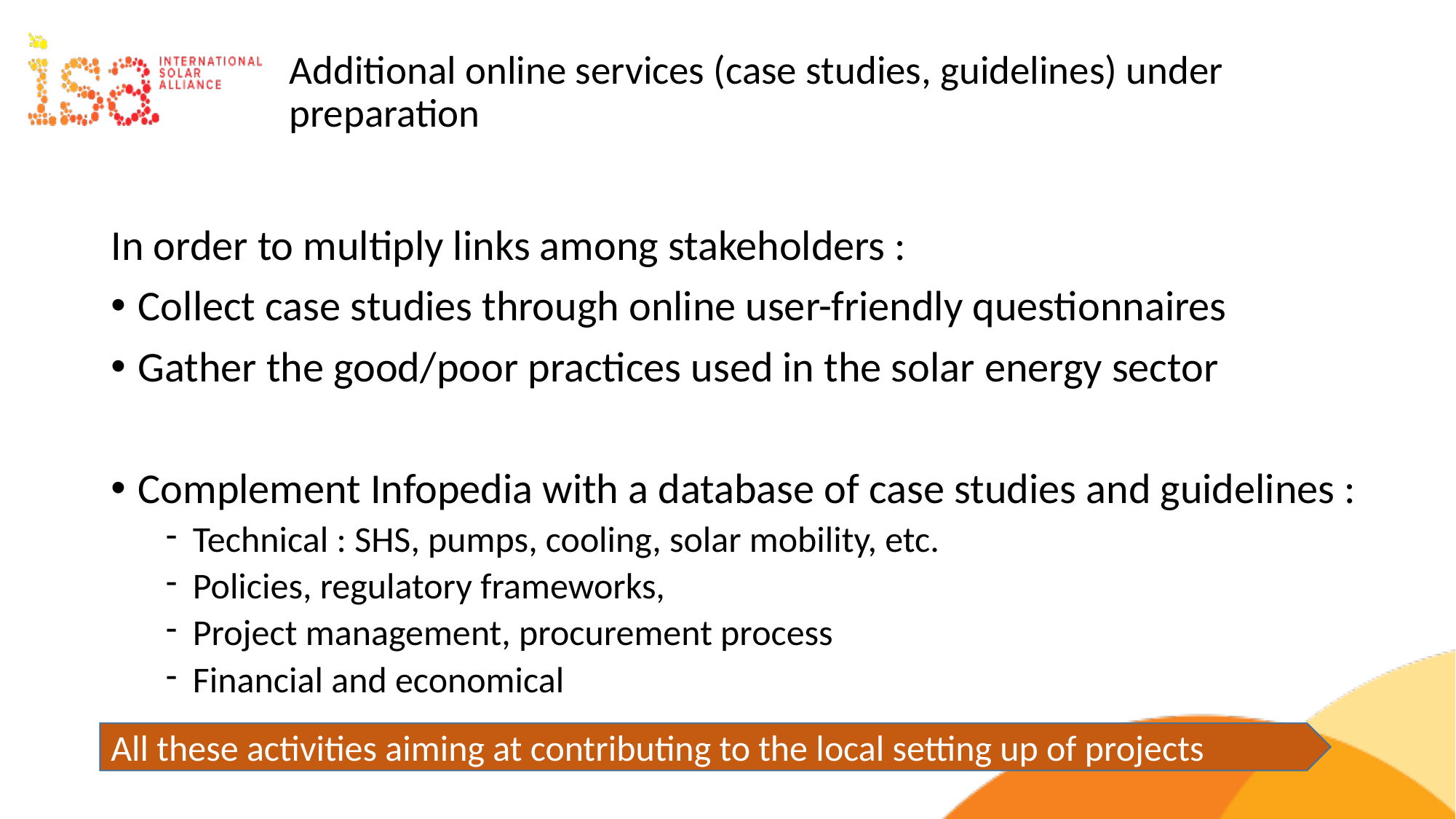

# Additional online services (case studies, guidelines) under preparation
In order to multiply links among stakeholders :
Collect case studies through online user-friendly questionnaires
Gather the good/poor practices used in the solar energy sector

Complement Infopedia with a database of case studies and guidelines :
Technical : SHS, pumps, cooling, solar mobility, etc.
Policies, regulatory frameworks,
Project management, procurement process
Financial and economical

All these activities aiming at contributing to the local setting up of projects